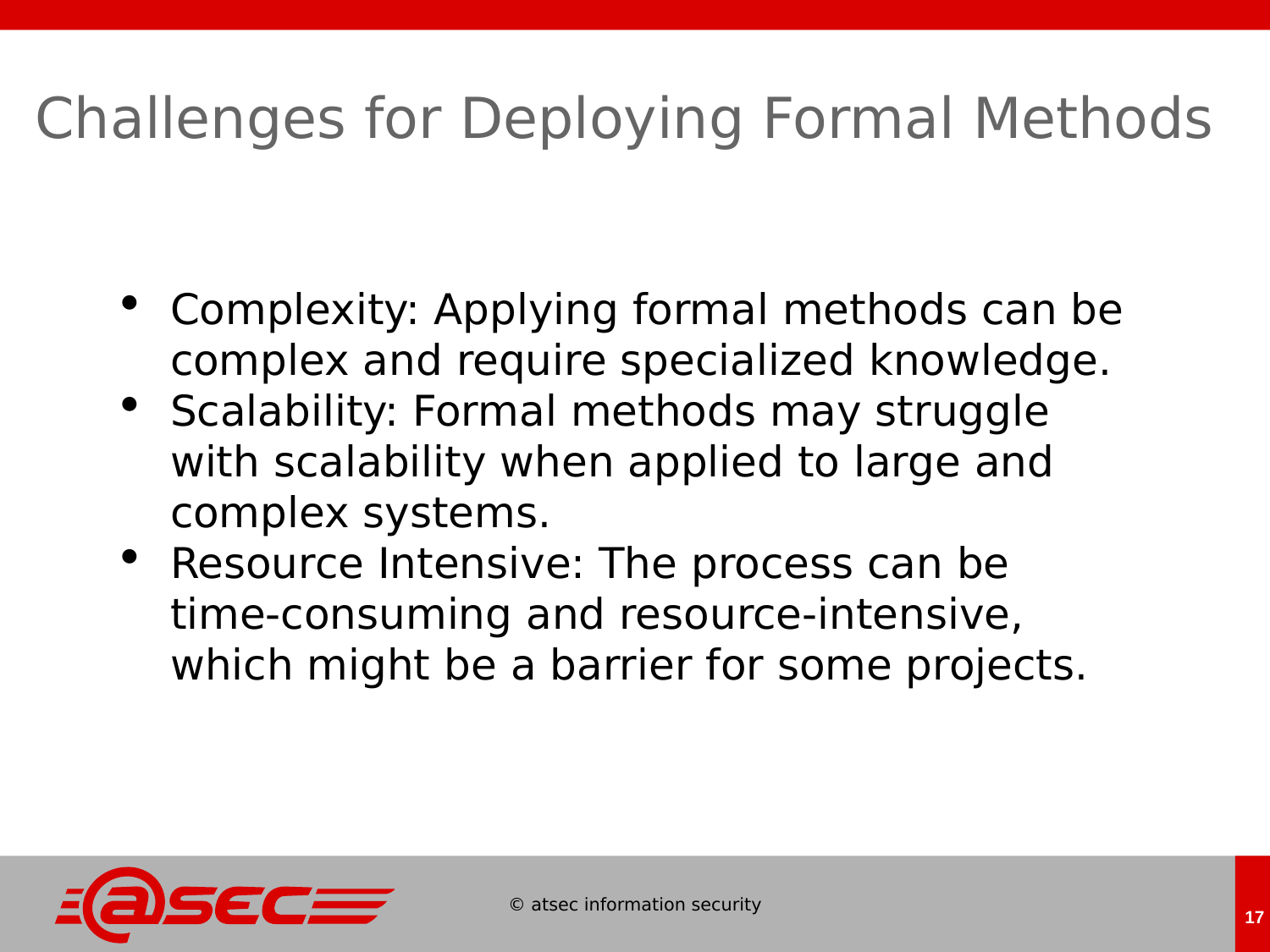

Challenges for Deploying Formal Methods

Complexity: Applying formal methods can be complex and require specialized knowledge.
Scalability: Formal methods may struggle with scalability when applied to large and complex systems.
Resource Intensive: The process can be time-consuming and resource-intensive, which might be a barrier for some projects.
17